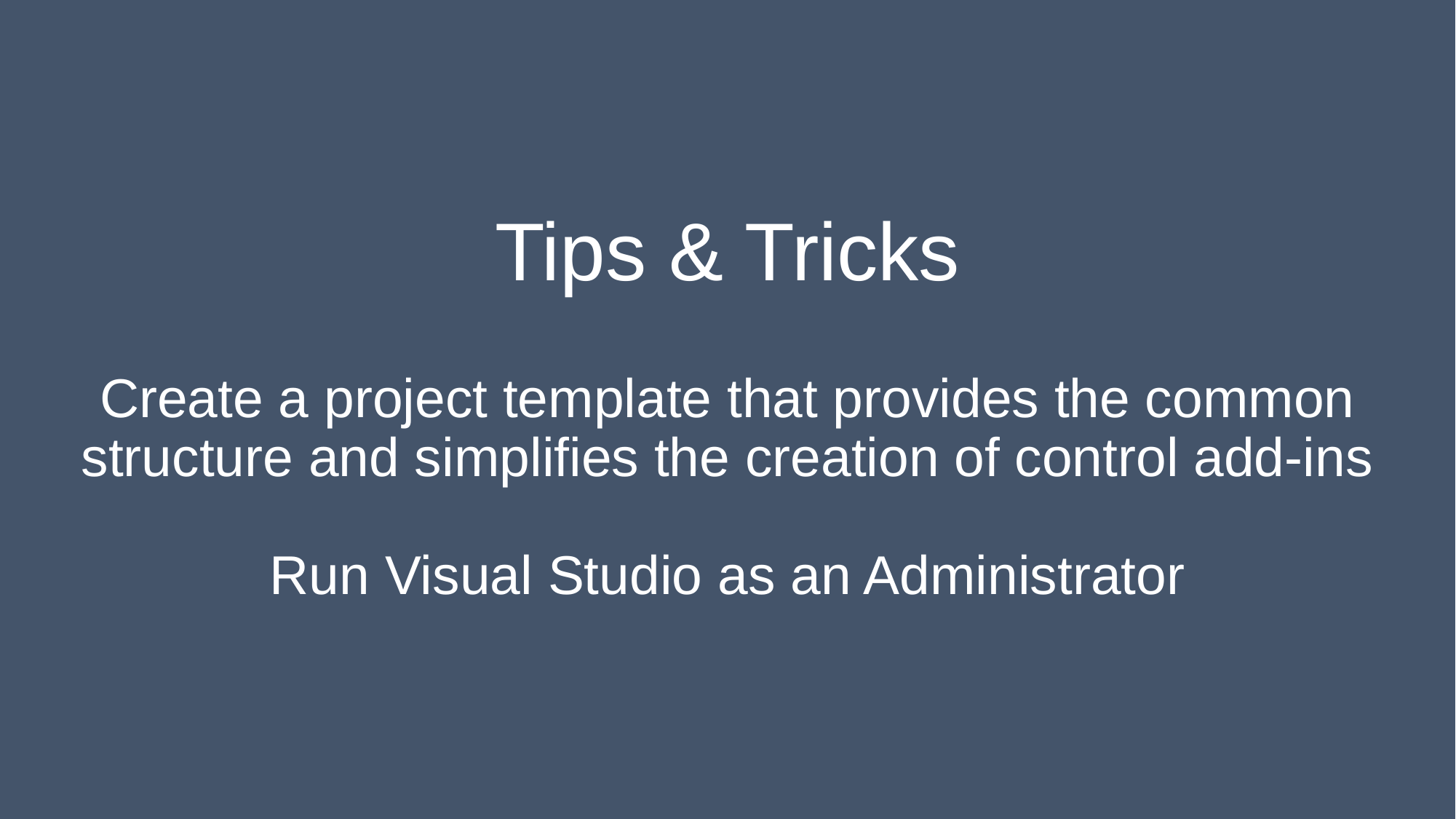

Tips & Tricks
Create a project template that provides the common structure and simplifies the creation of control add-ins
Run Visual Studio as an Administrator